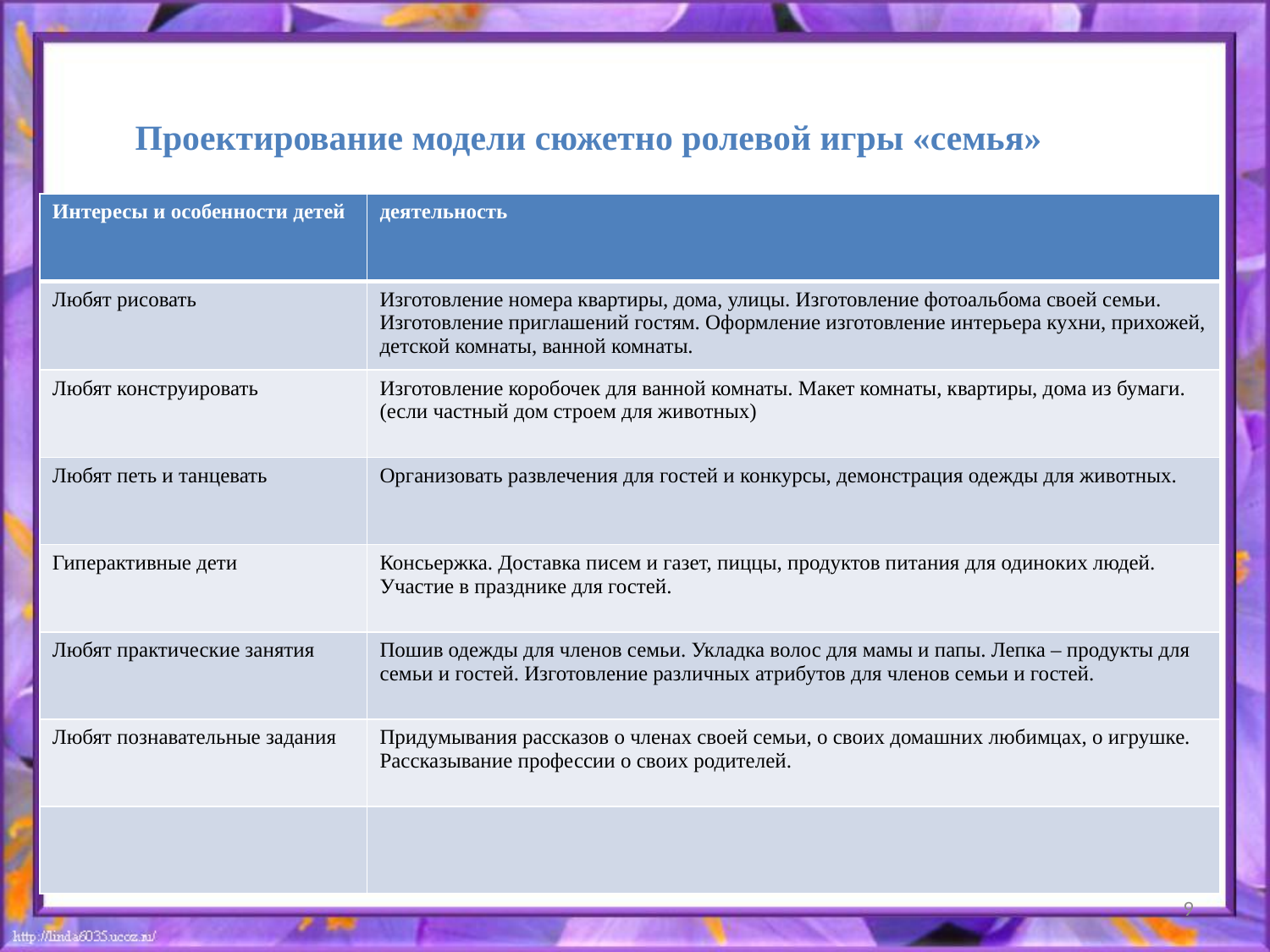

Проектирование модели сюжетно ролевой игры «семья»
| Интересы и особенности детей | деятельность |
| --- | --- |
| Любят рисовать | Изготовление номера квартиры, дома, улицы. Изготовление фотоальбома своей семьи. Изготовление приглашений гостям. Оформление изготовление интерьера кухни, прихожей, детской комнаты, ванной комнаты. |
| Любят конструировать | Изготовление коробочек для ванной комнаты. Макет комнаты, квартиры, дома из бумаги. (если частный дом строем для животных) |
| Любят петь и танцевать | Организовать развлечения для гостей и конкурсы, демонстрация одежды для животных. |
| Гиперактивные дети | Консьержка. Доставка писем и газет, пиццы, продуктов питания для одиноких людей. Участие в празднике для гостей. |
| Любят практические занятия | Пошив одежды для членов семьи. Укладка волос для мамы и папы. Лепка – продукты для семьи и гостей. Изготовление различных атрибутов для членов семьи и гостей. |
| Любят познавательные задания | Придумывания рассказов о членах своей семьи, о своих домашних любимцах, о игрушке. Рассказывание профессии о своих родителей. |
|  |  |
9